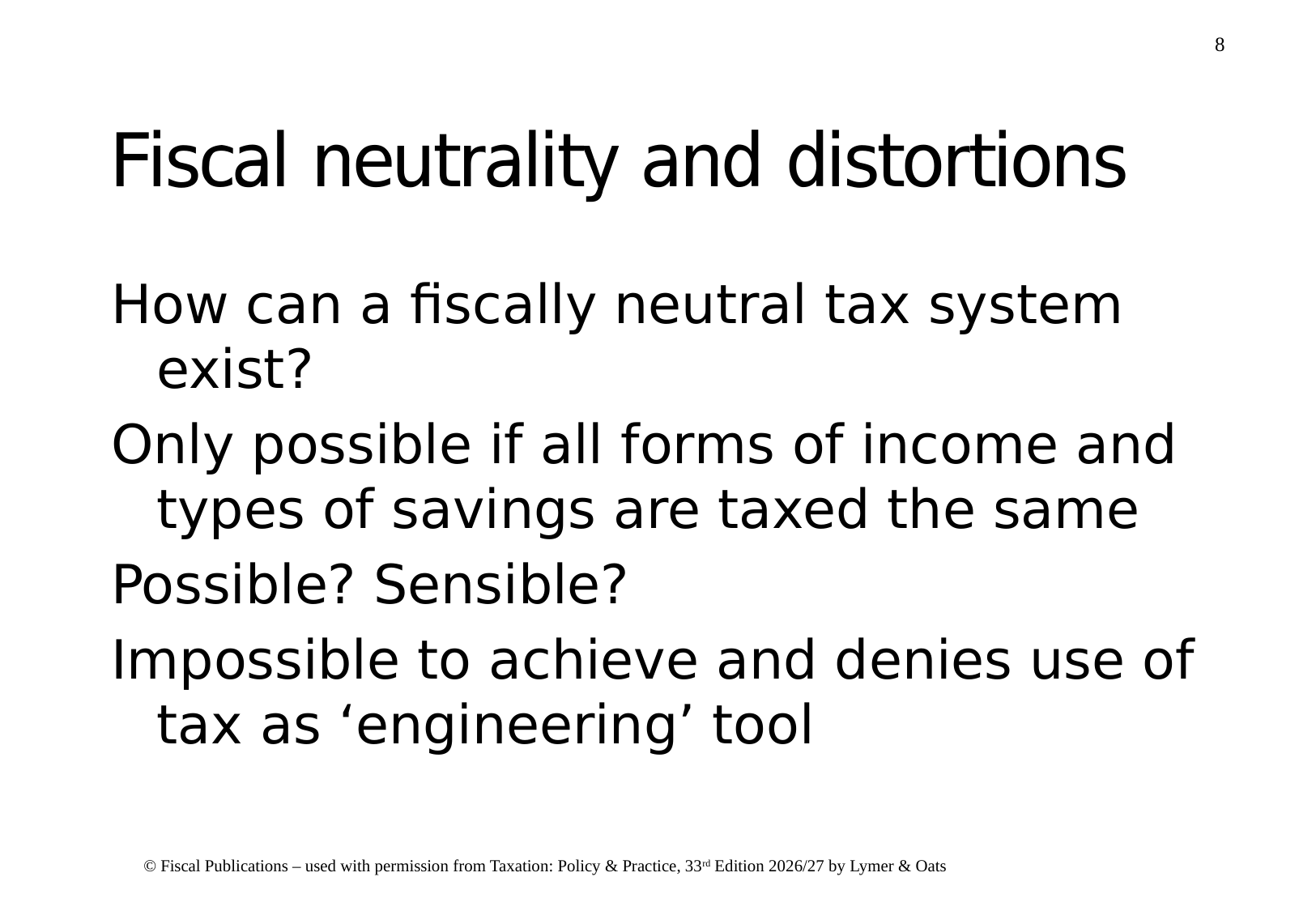

# Fiscal neutrality and distortions
How can a fiscally neutral tax system exist?
Only possible if all forms of income and types of savings are taxed the same
Possible? Sensible?
Impossible to achieve and denies use of tax as ‘engineering’ tool